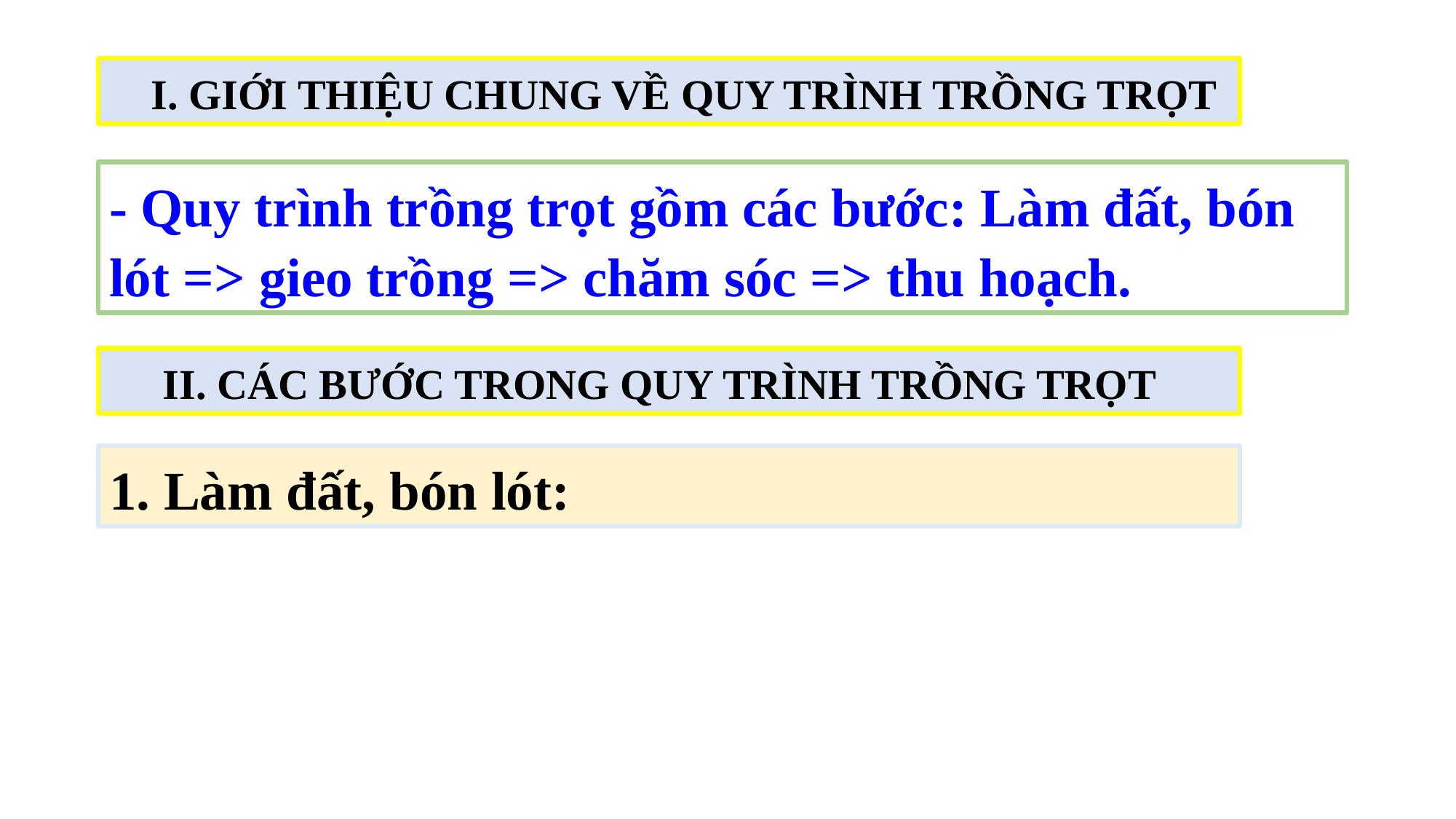

I. GIỚI THIỆU CHUNG VỀ QUY TRÌNH TRỒNG TRỌT
- Quy trình trồng trọt gồm các bước: Làm đất, bón lót => gieo trồng => chăm sóc => thu hoạch.
II. CÁC BƯỚC TRONG QUY TRÌNH TRỒNG TRỌT
1. Làm đất, bón lót: